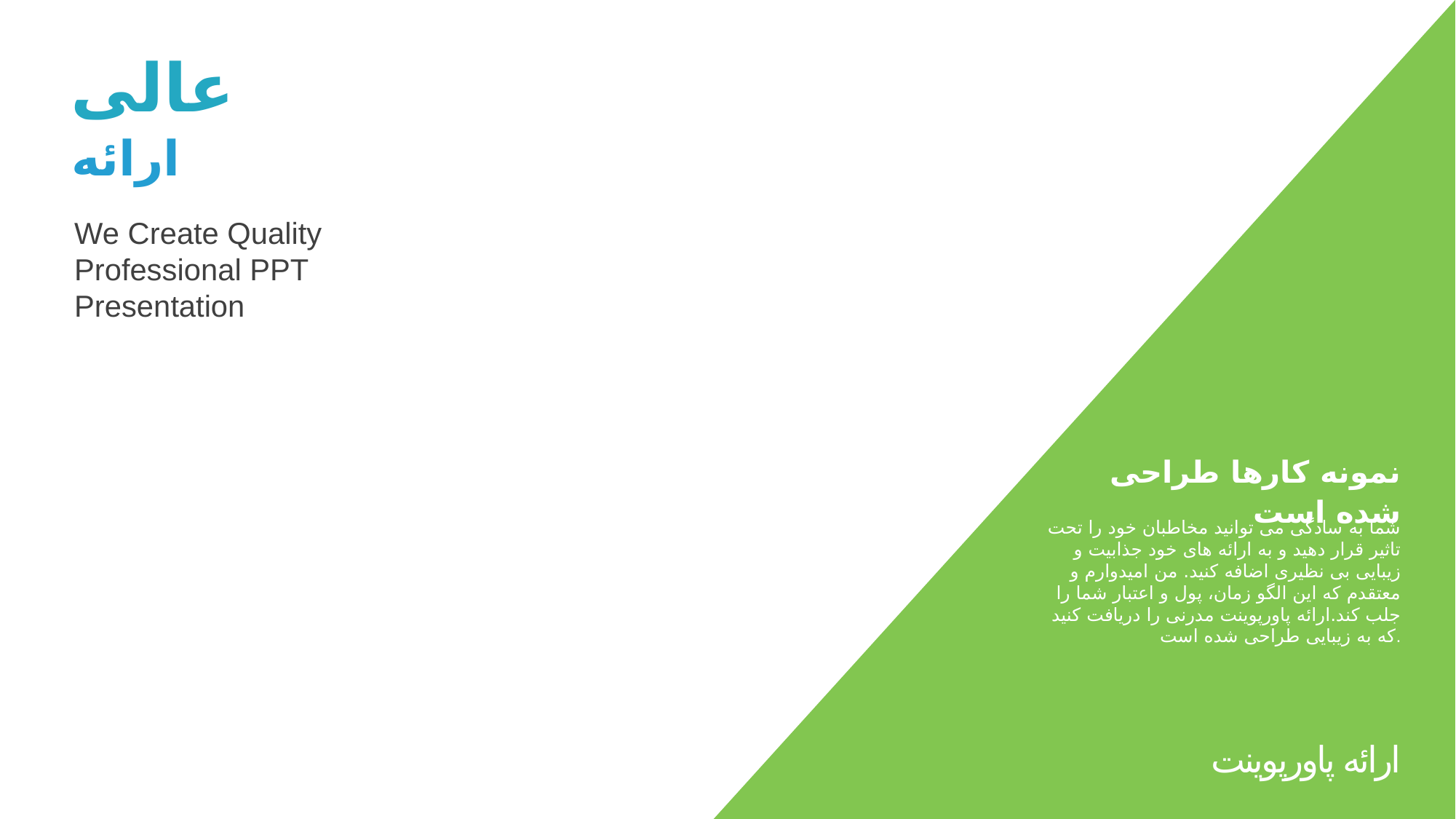

عالی
ارائه
We Create Quality
Professional PPT Presentation
نمونه کارها طراحی شده است
شما به سادگی می توانید مخاطبان خود را تحت تاثیر قرار دهید و به ارائه های خود جذابیت و زیبایی بی نظیری اضافه کنید. من امیدوارم و معتقدم که این الگو زمان، پول و اعتبار شما را جلب کند.ارائه پاورپوینت مدرنی را دریافت کنید که به زیبایی طراحی شده است.
ارائه پاورپوینت